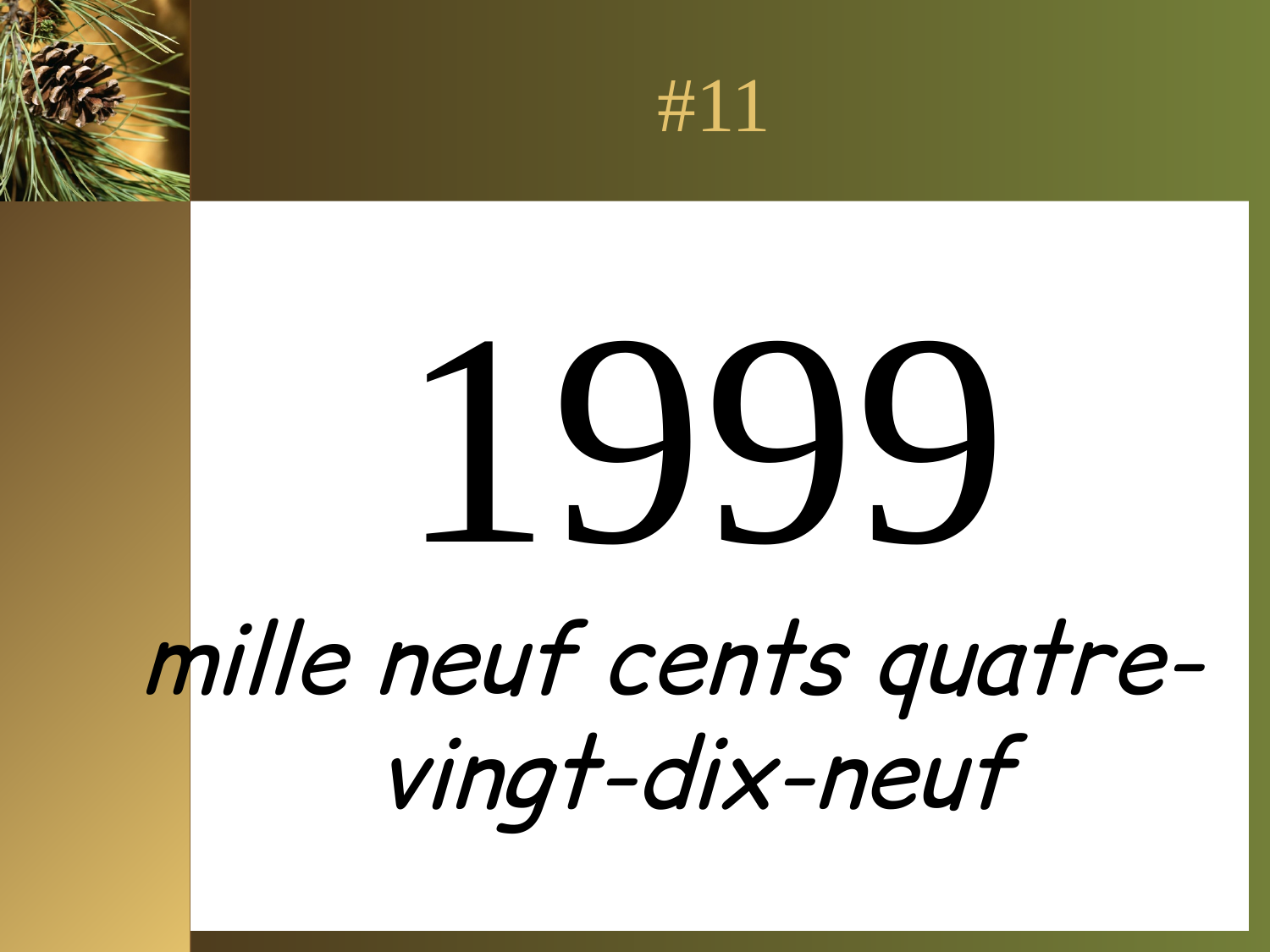

# #11
1999
mille neuf cents quatre-vingt-dix-neuf